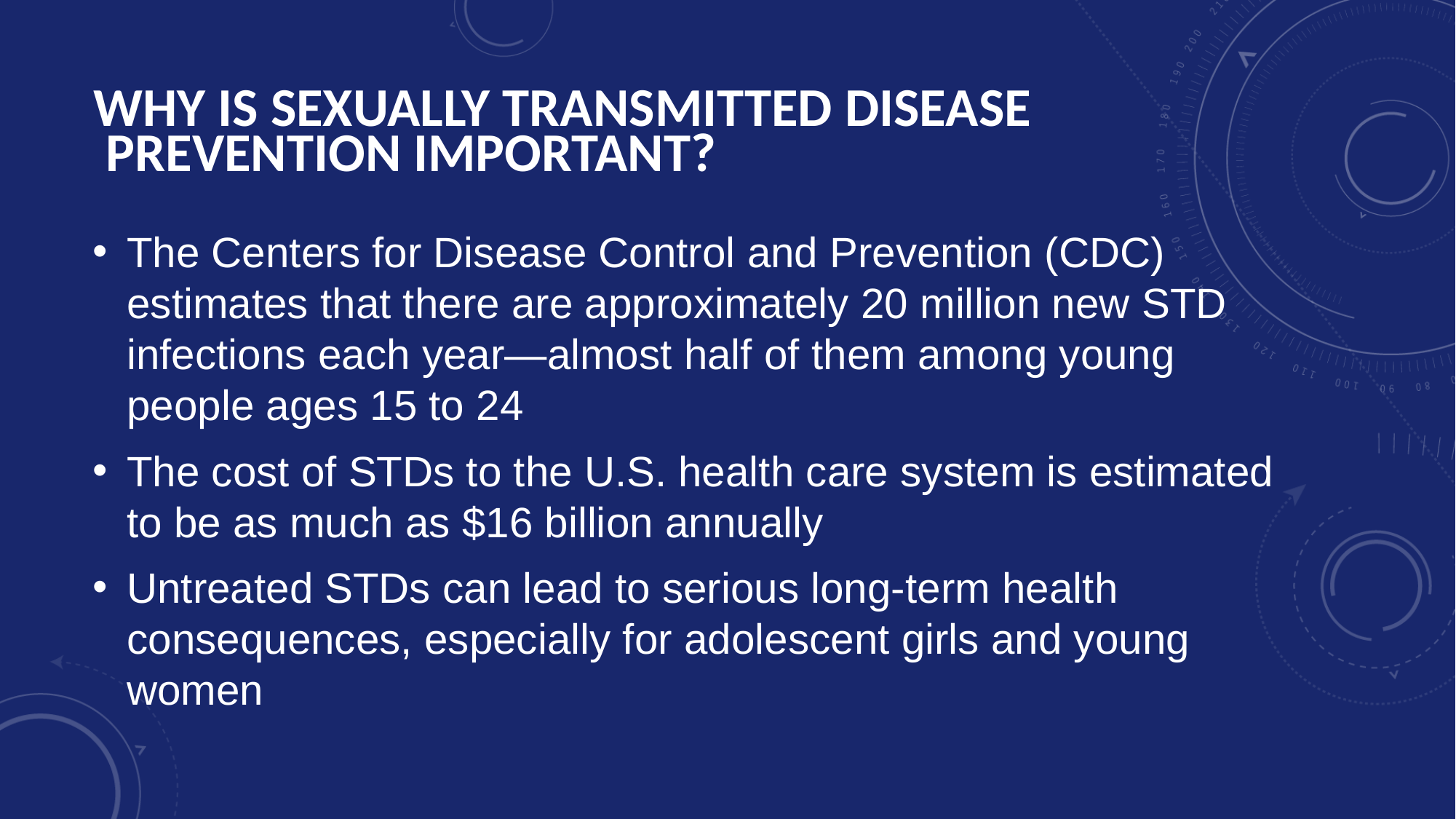

# Why Is Sexually Transmitted Disease Prevention Important?
The Centers for Disease Control and Prevention (CDC) estimates that there are approximately 20 million new STD infections each year—almost half of them among young people ages 15 to 24
The cost of STDs to the U.S. health care system is estimated to be as much as $16 billion annually
Untreated STDs can lead to serious long-term health consequences, especially for adolescent girls and young women